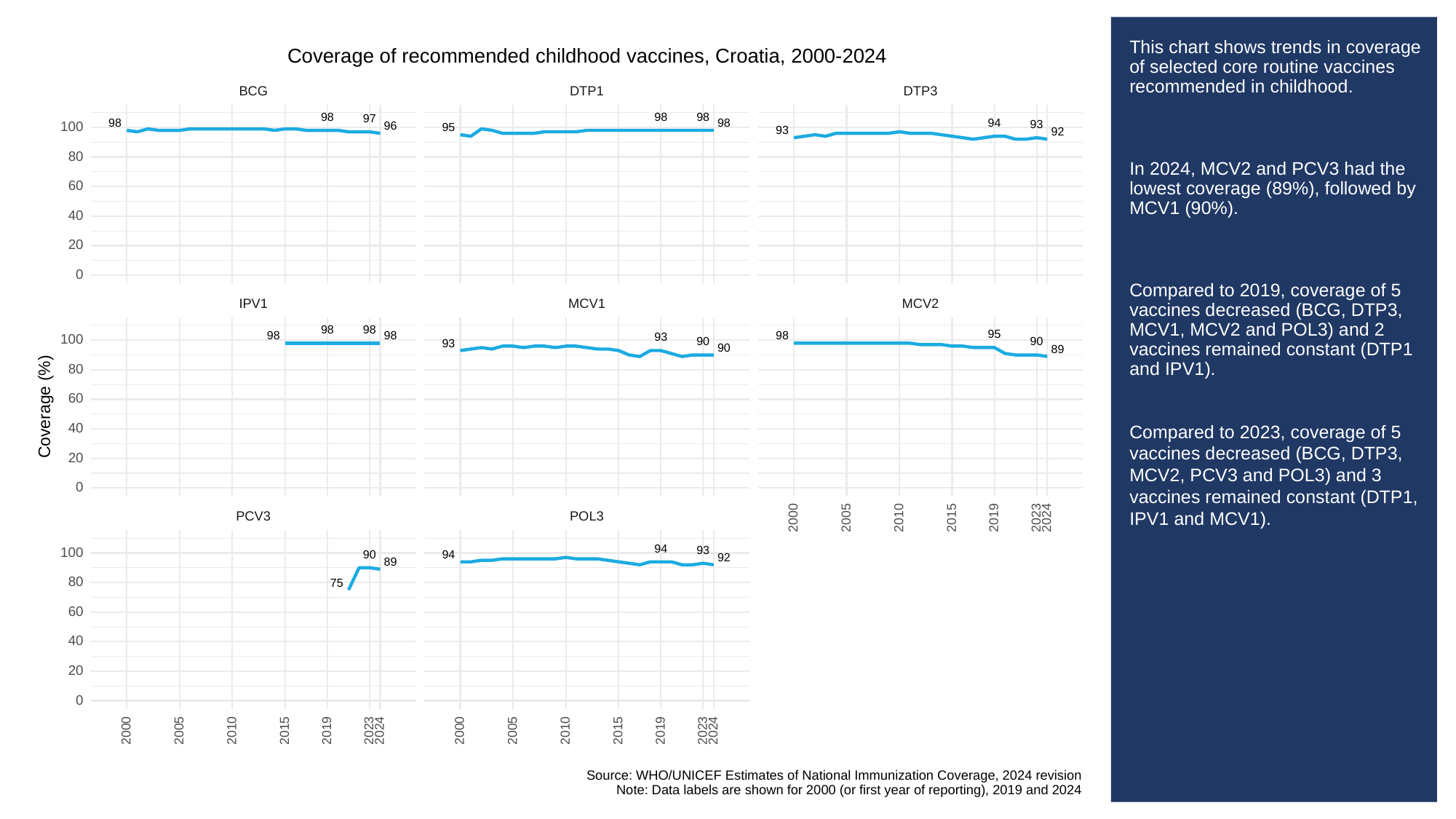

# This chart shows trends in coverage of selected core routine vaccines recommended in childhood.

In 2024, MCV2 and PCV3 had the lowest coverage (89%), followed by MCV1 (90%).

Compared to 2019, coverage of 5 vaccines decreased (BCG, DTP3, MCV1, MCV2 and POL3) and 2 vaccines remained constant (DTP1 and IPV1).

Compared to 2023, coverage of 5 vaccines decreased (BCG, DTP3, MCV2, PCV3 and POL3) and 3 vaccines remained constant (DTP1, IPV1 and MCV1).

Coverage of recommended childhood vaccines, Croatia, 2000-2024
BCG
DTP3
DTP1

98
98
98
97
98
98
94
93
96
100
95
93

92

80

60

40

20

0

MCV1
MCV2
IPV1

98
98
95
98
98
98
93
100
90
90
93

90
89

80

60
Coverage (%)

40

20

0

POL3
PCV3
2023
2000
2005
2010
2015
2019
2024

94
93
100
94
90

92

89

80
75

60

40

20

0

2023
2023
2000
2005
2010
2015
2019
2024
2000
2005
2010
2015
2019
2024
Source: WHO/UNICEF Estimates of National Immunization Coverage, 2024 revision
Note: Data labels are shown for 2000 (or first year of reporting), 2019 and 2024